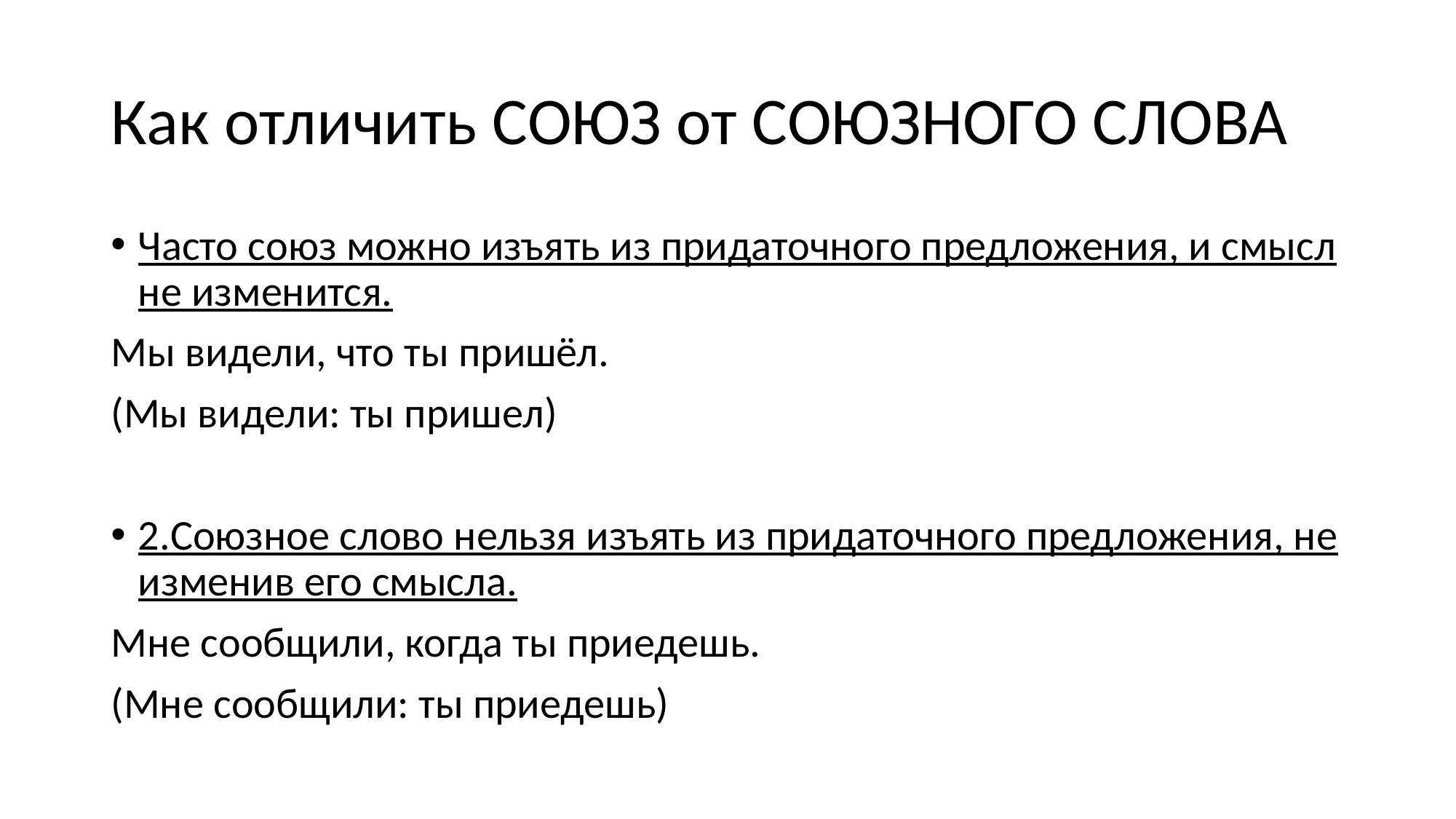

# Как отличить СОЮЗ от СОЮЗНОГО СЛОВА
Часто союз можно изъять из придаточного предложения, и смысл не изменится.
Мы видели, что ты пришёл.
(Мы видели: ты пришел)

2.Союзное слово нельзя изъять из придаточного предложения, не изменив его смысла.
Мне сообщили, когда ты приедешь.
(Мне сообщили: ты приедешь)